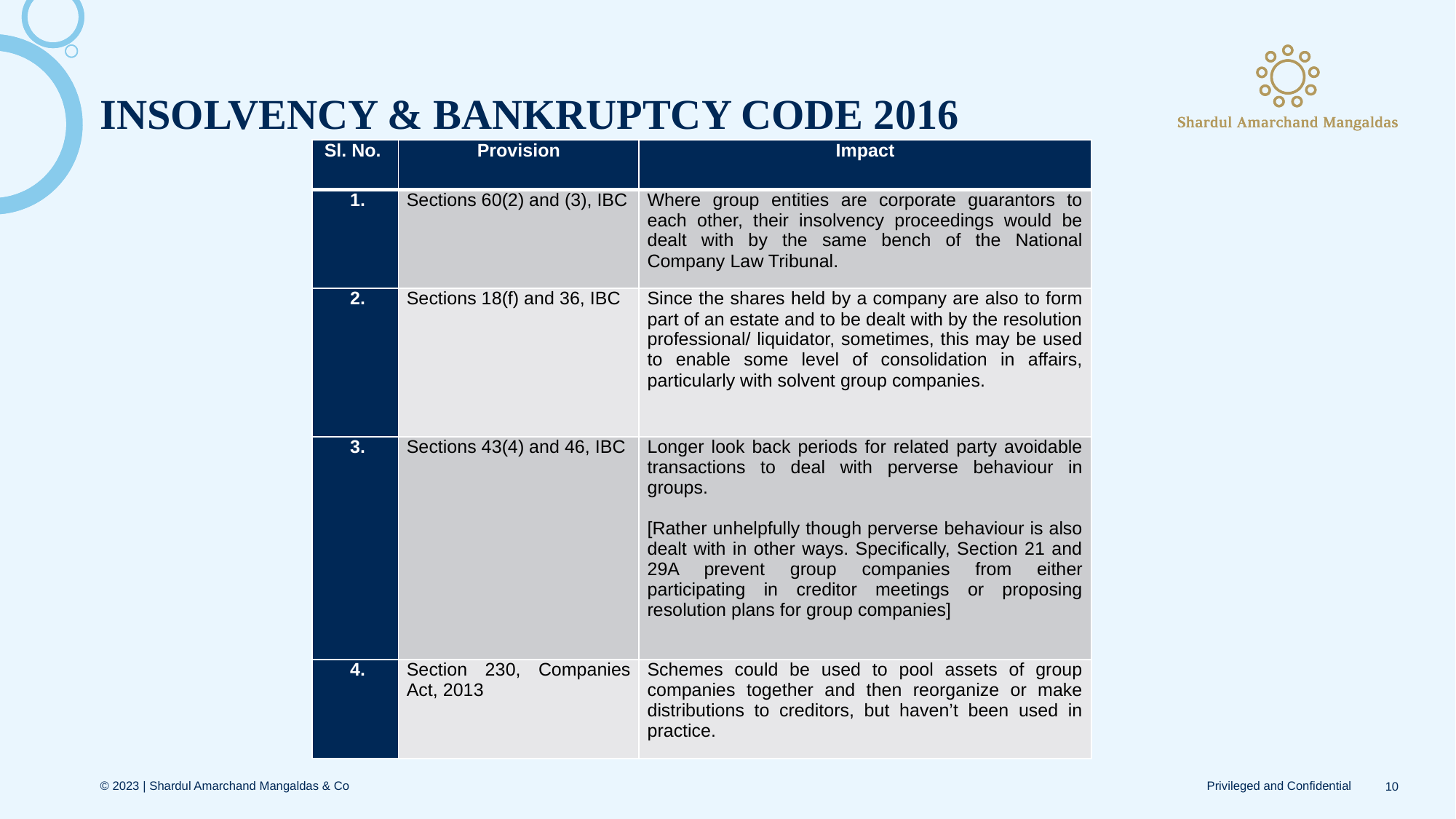

# INSOLVENCY & BANKRUPTCY CODE 2016
| Sl. No. | Provision | Impact |
| --- | --- | --- |
| 1. | Sections 60(2) and (3), IBC | Where group entities are corporate guarantors to each other, their insolvency proceedings would be dealt with by the same bench of the National Company Law Tribunal. |
| 2. | Sections 18(f) and 36, IBC | Since the shares held by a company are also to form part of an estate and to be dealt with by the resolution professional/ liquidator, sometimes, this may be used to enable some level of consolidation in affairs, particularly with solvent group companies. |
| 3. | Sections 43(4) and 46, IBC | Longer look back periods for related party avoidable transactions to deal with perverse behaviour in groups.   [Rather unhelpfully though perverse behaviour is also dealt with in other ways. Specifically, Section 21 and 29A prevent group companies from either participating in creditor meetings or proposing resolution plans for group companies] |
| 4. | Section 230, Companies Act, 2013 | Schemes could be used to pool assets of group companies together and then reorganize or make distributions to creditors, but haven’t been used in practice. |
10